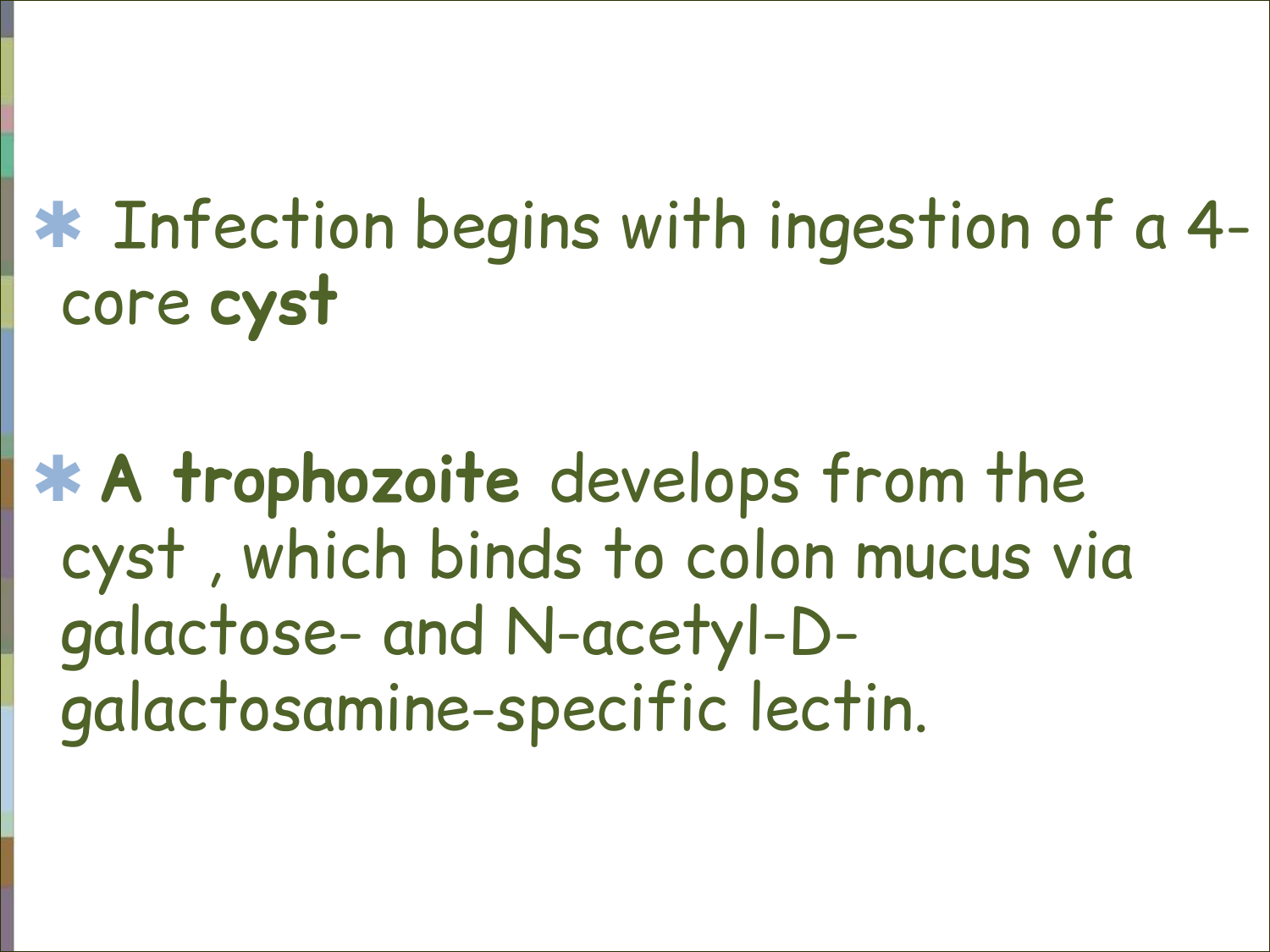

✱  Infection begins with ingestion of a 4-core cyst

 ✱ A trophozoite develops from the cyst , which binds to colon mucus via galactose- and N-acetyl-D-galactosamine-specific lectin.
#